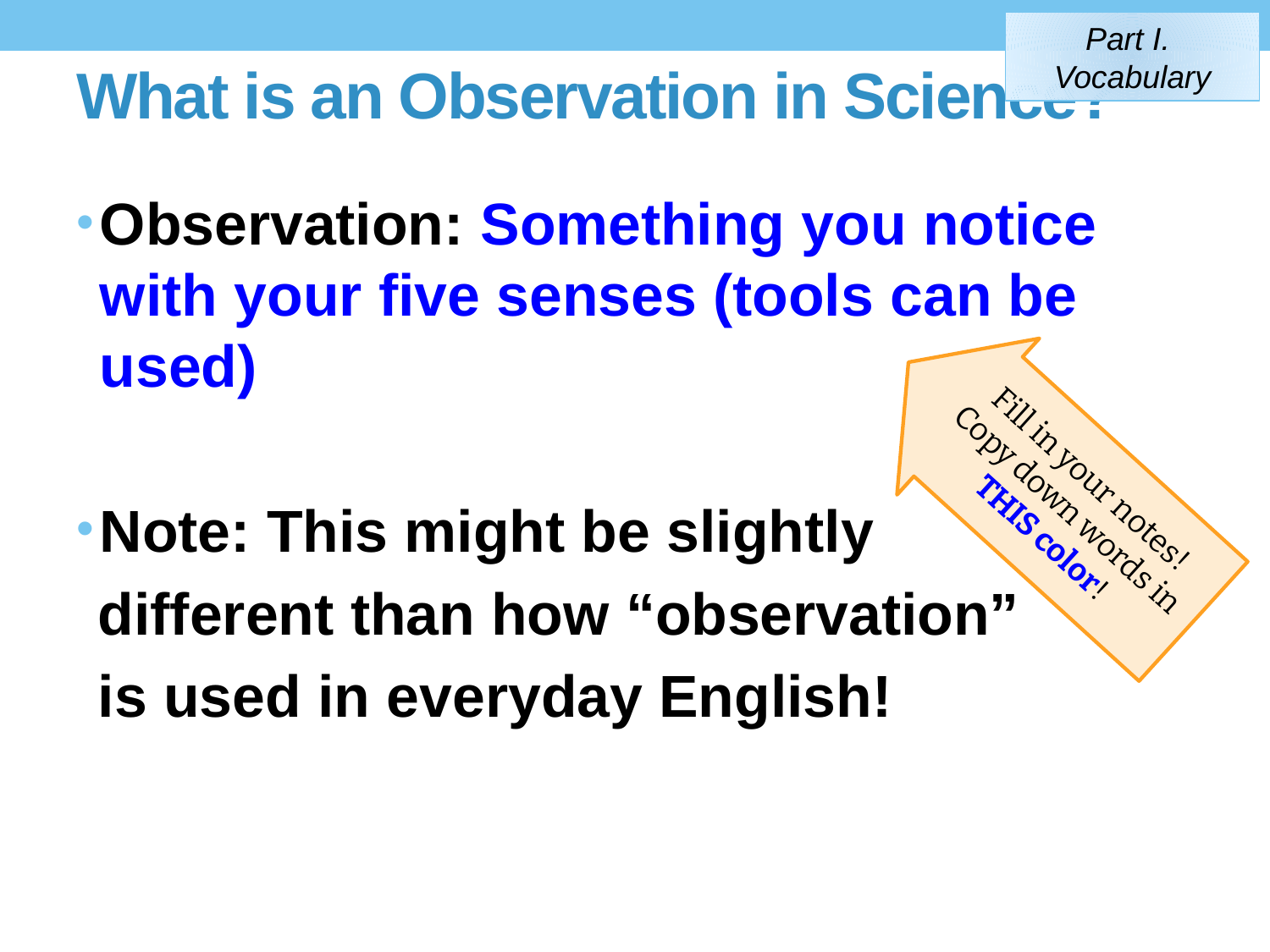

Part I.  Vocabulary
# What is an Observation in Science?
Observation: Something you notice with your five senses (tools can be used)

Note: This might be slightly
different than how “observation”
is used in everyday English!
Fill in your notes!
Copy down words in THIS color!